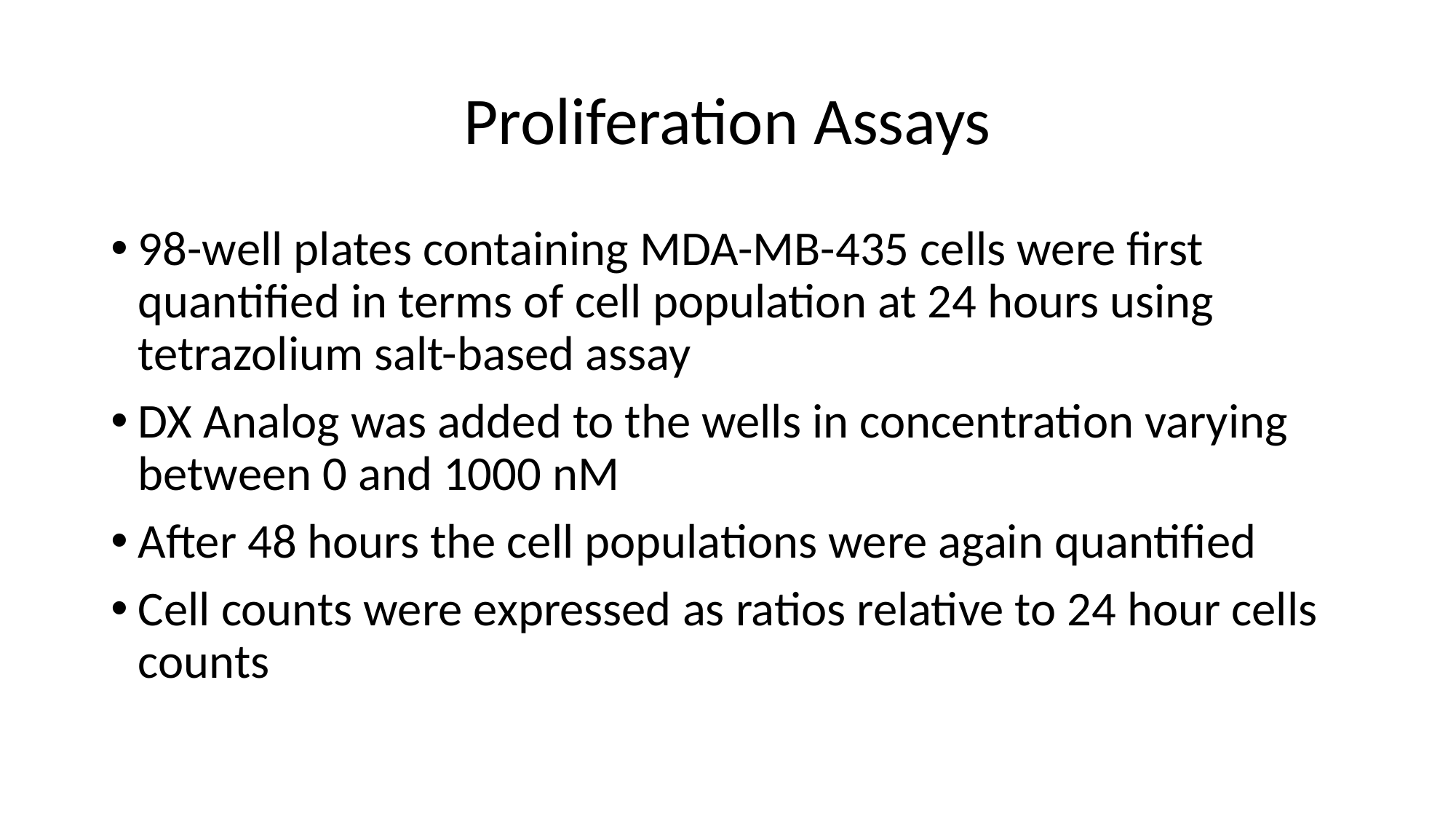

# Proliferation Assays
98-well plates containing MDA-MB-435 cells were first quantified in terms of cell population at 24 hours using tetrazolium salt-based assay
DX Analog was added to the wells in concentration varying between 0 and 1000 nM
After 48 hours the cell populations were again quantified
Cell counts were expressed as ratios relative to 24 hour cells counts